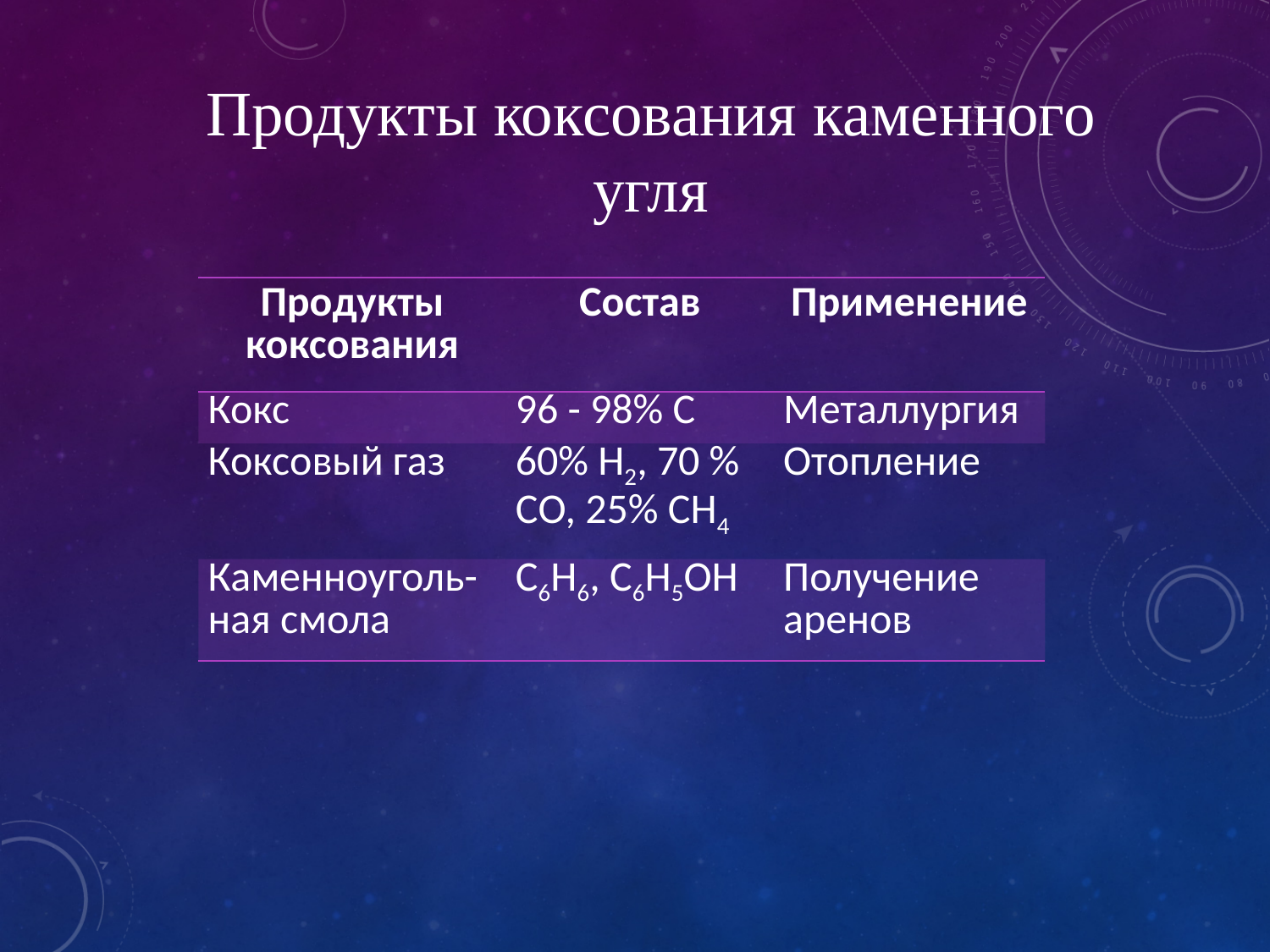

Продукты коксования каменного угля

| Продукты коксования | Состав | Применение |
| --- | --- | --- |
| Кокс | 96 - 98% С | Металлургия |
| Коксовый газ | 60% Н2, 70 % СО, 25% СН4 | Отопление |
| Каменноуголь-ная смола | С6Н6, С6Н5ОН | Получение аренов |